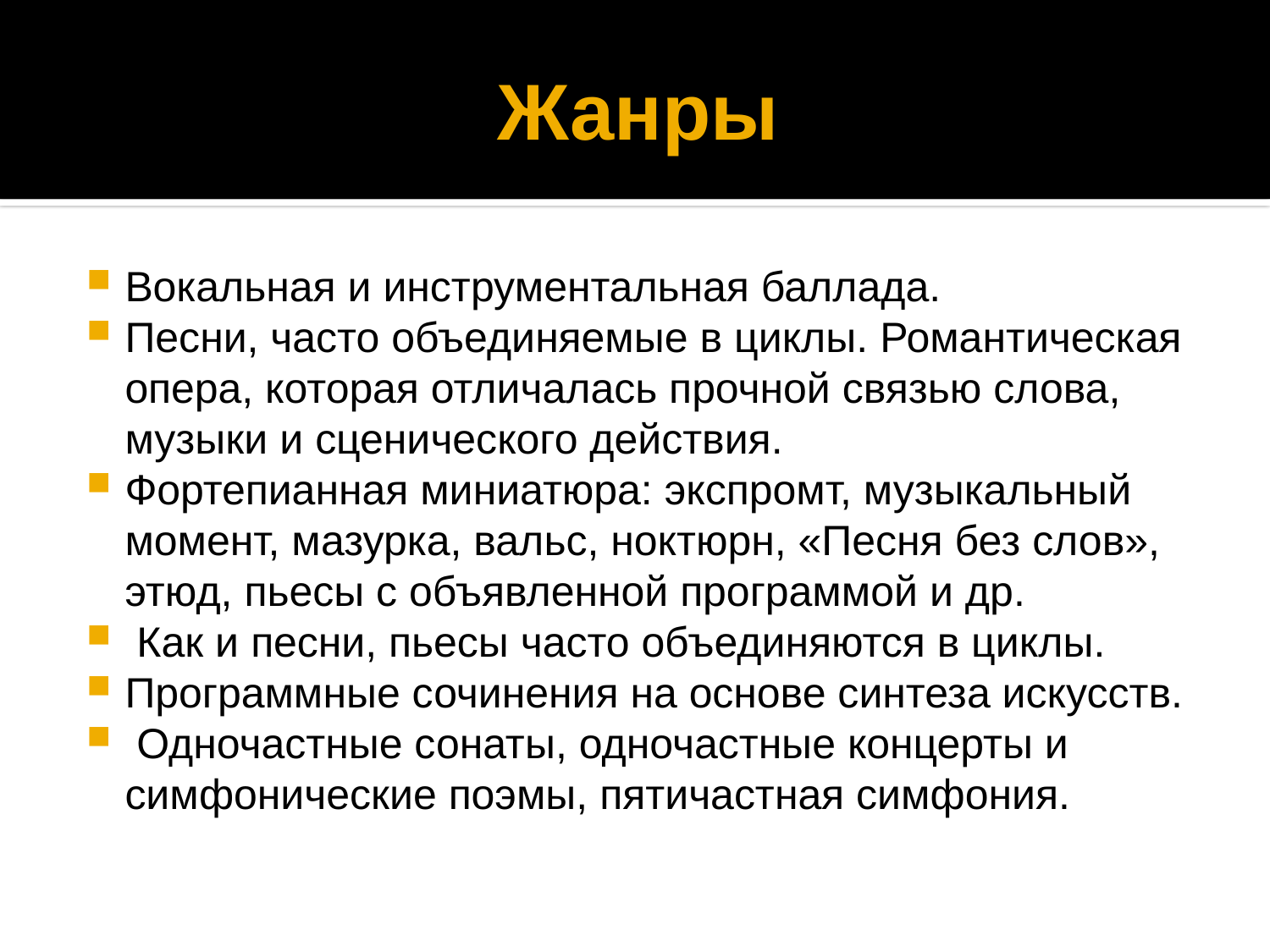

# Жанры
Вокальная и инструментальная баллада.
Песни, часто объединяемые в циклы. Романтическая опера, которая отличалась прочной связью слова, музыки и сценического действия.
Фортепианная миниатюра: экспромт, музыкальный момент, мазурка, вальс, ноктюрн, «Песня без слов», этюд, пьесы с объявленной программой и др.
 Как и песни, пьесы часто объединяются в циклы.
Программные сочинения на основе синтеза искусств.
 Одночастные сонаты, одночастные концерты и симфонические поэмы, пятичастная симфония.